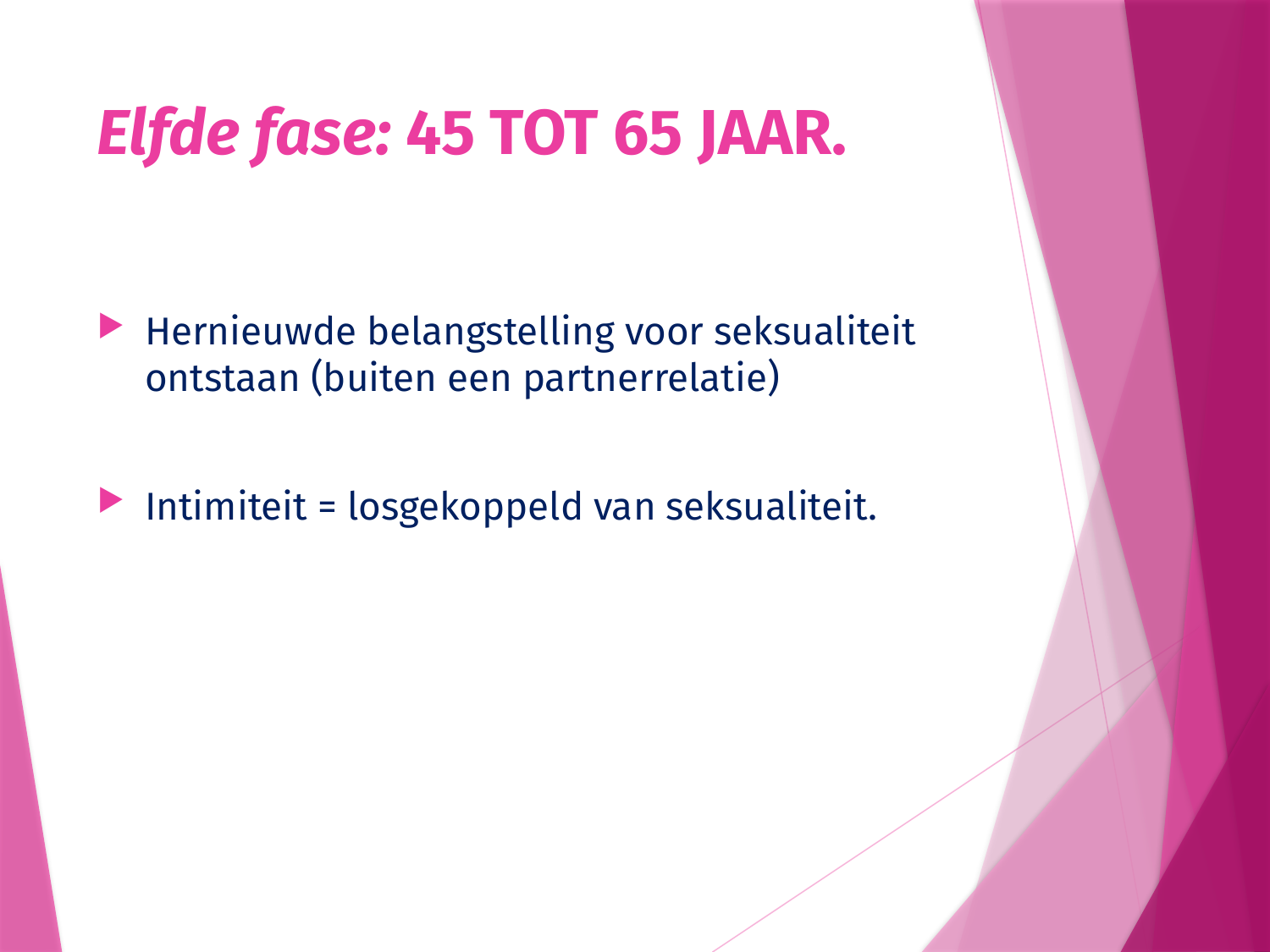

# Elfde fase: 45 TOT 65 JAAR.
Hernieuwde belangstelling voor seksualiteit ontstaan (buiten een partnerrelatie)

Intimiteit = losgekoppeld van seksualiteit.